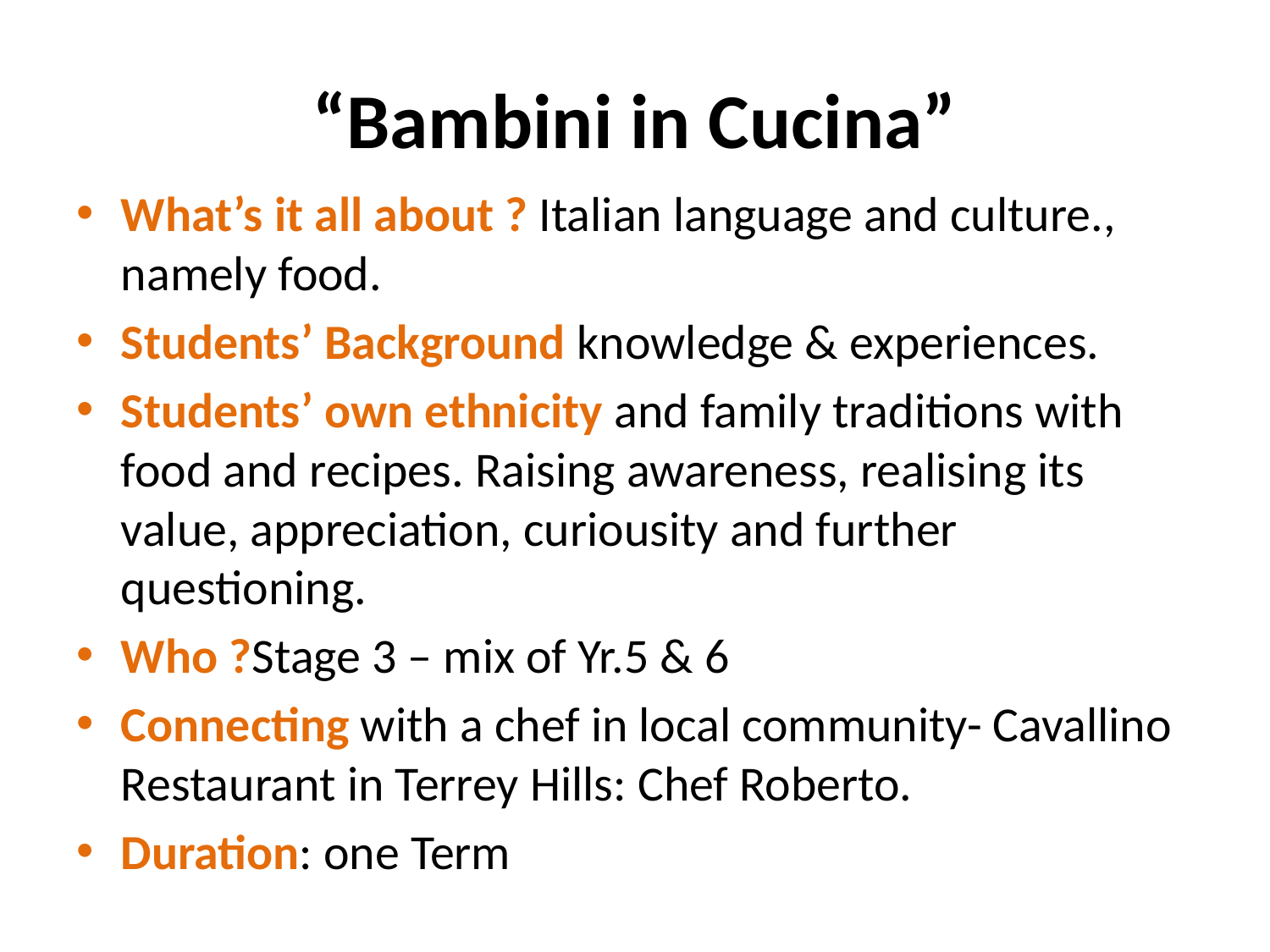

# “Bambini in Cucina”
What’s it all about ? Italian language and culture., namely food.
Students’ Background knowledge & experiences.
Students’ own ethnicity and family traditions with food and recipes. Raising awareness, realising its value, appreciation, curiousity and further questioning.
Who ?Stage 3 – mix of Yr.5 & 6
Connecting with a chef in local community- Cavallino Restaurant in Terrey Hills: Chef Roberto.
Duration: one Term